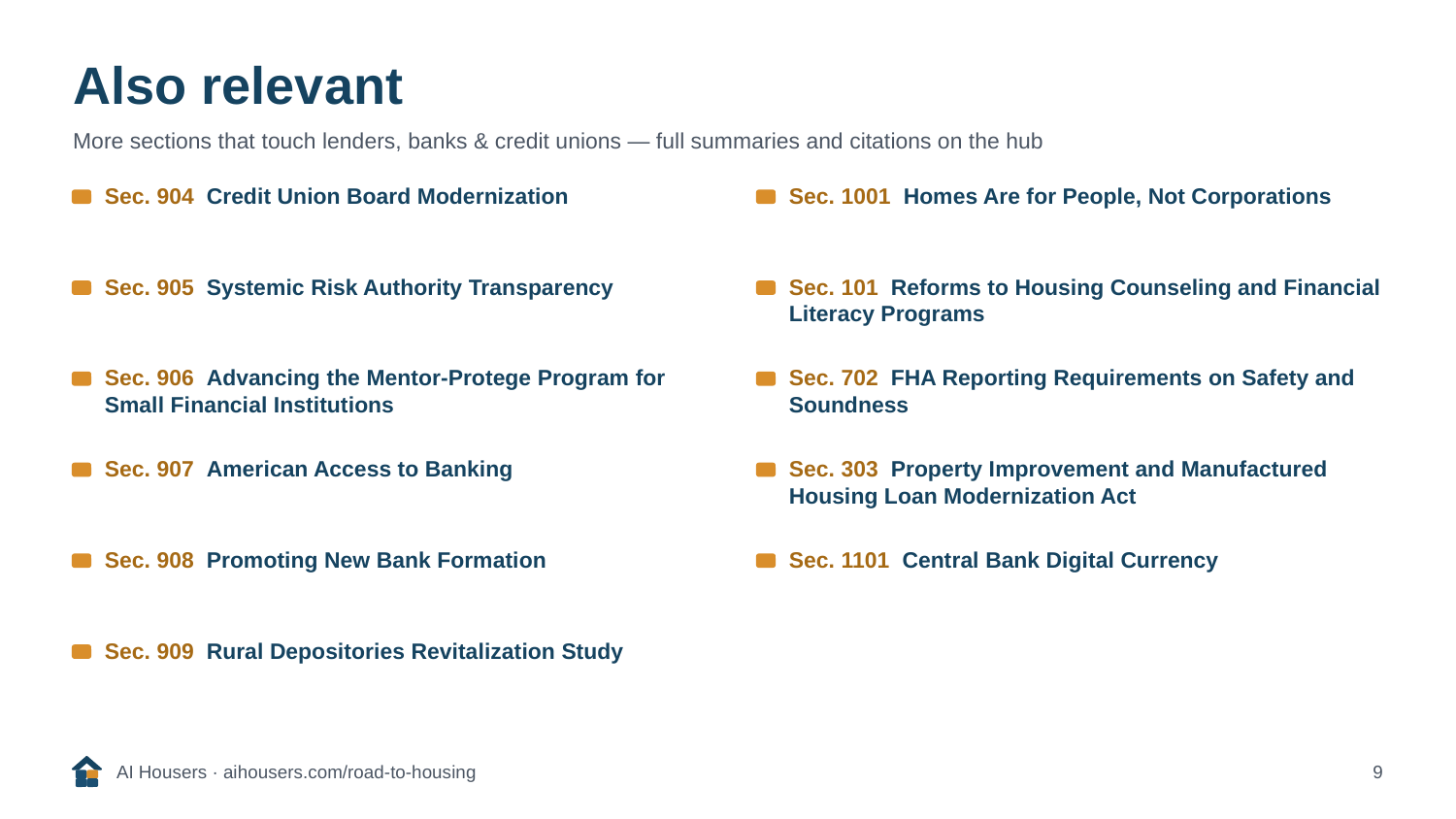

Also relevant
More sections that touch lenders, banks & credit unions — full summaries and citations on the hub
Sec. 904  Credit Union Board Modernization
Sec. 1001  Homes Are for People, Not Corporations

Sec. 905  Systemic Risk Authority Transparency
Sec. 101  Reforms to Housing Counseling and Financial Literacy Programs

Sec. 906  Advancing the Mentor-Protege Program for Small Financial Institutions
Sec. 702  FHA Reporting Requirements on Safety and Soundness

Sec. 907  American Access to Banking
Sec. 303  Property Improvement and Manufactured Housing Loan Modernization Act

Sec. 908  Promoting New Bank Formation
Sec. 1101  Central Bank Digital Currency

Sec. 909  Rural Depositories Revitalization Study

AI Housers · aihousers.com/road-to-housing
9